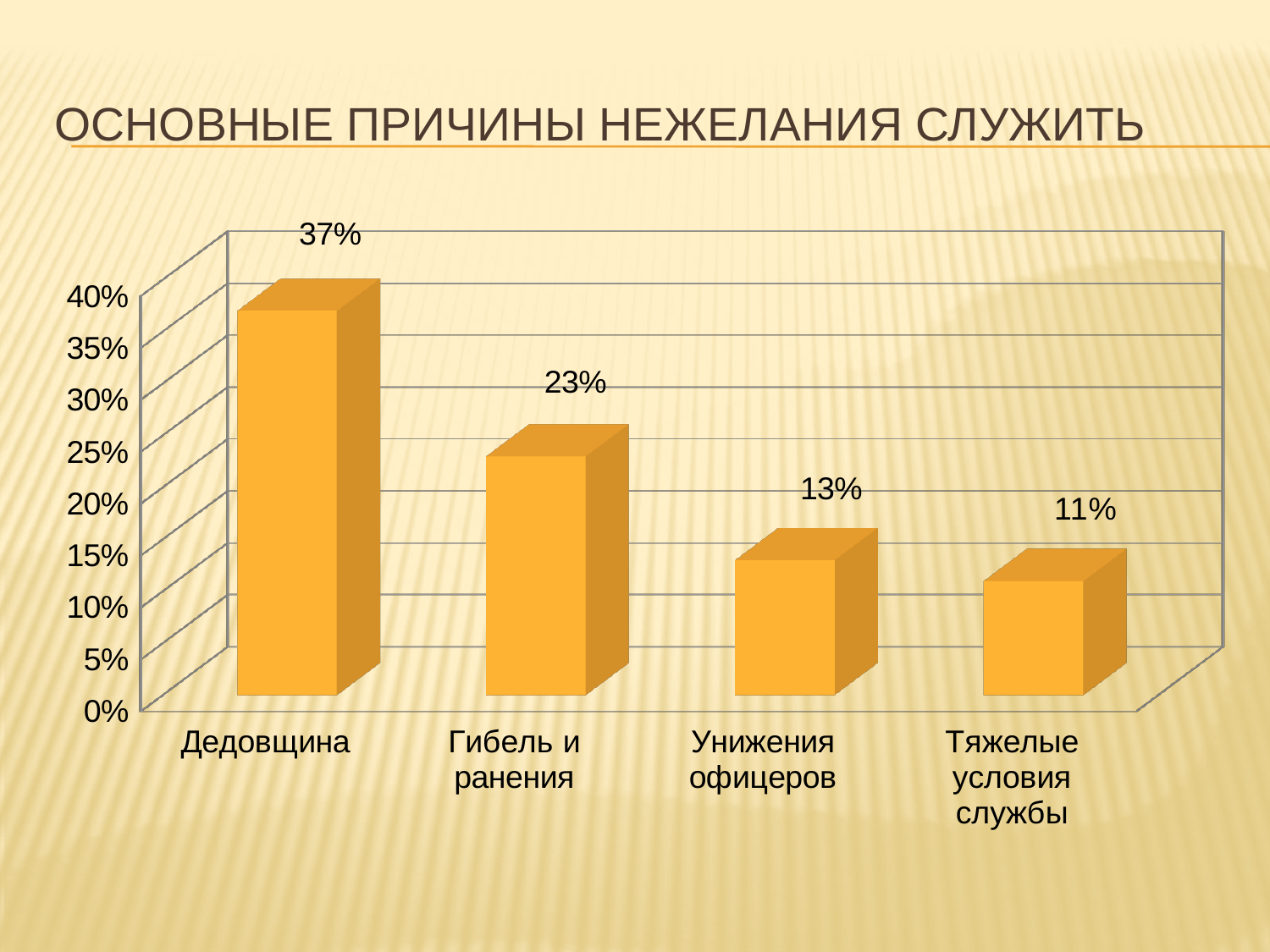

# Основные причины нежелания служить

[unsupported chart]